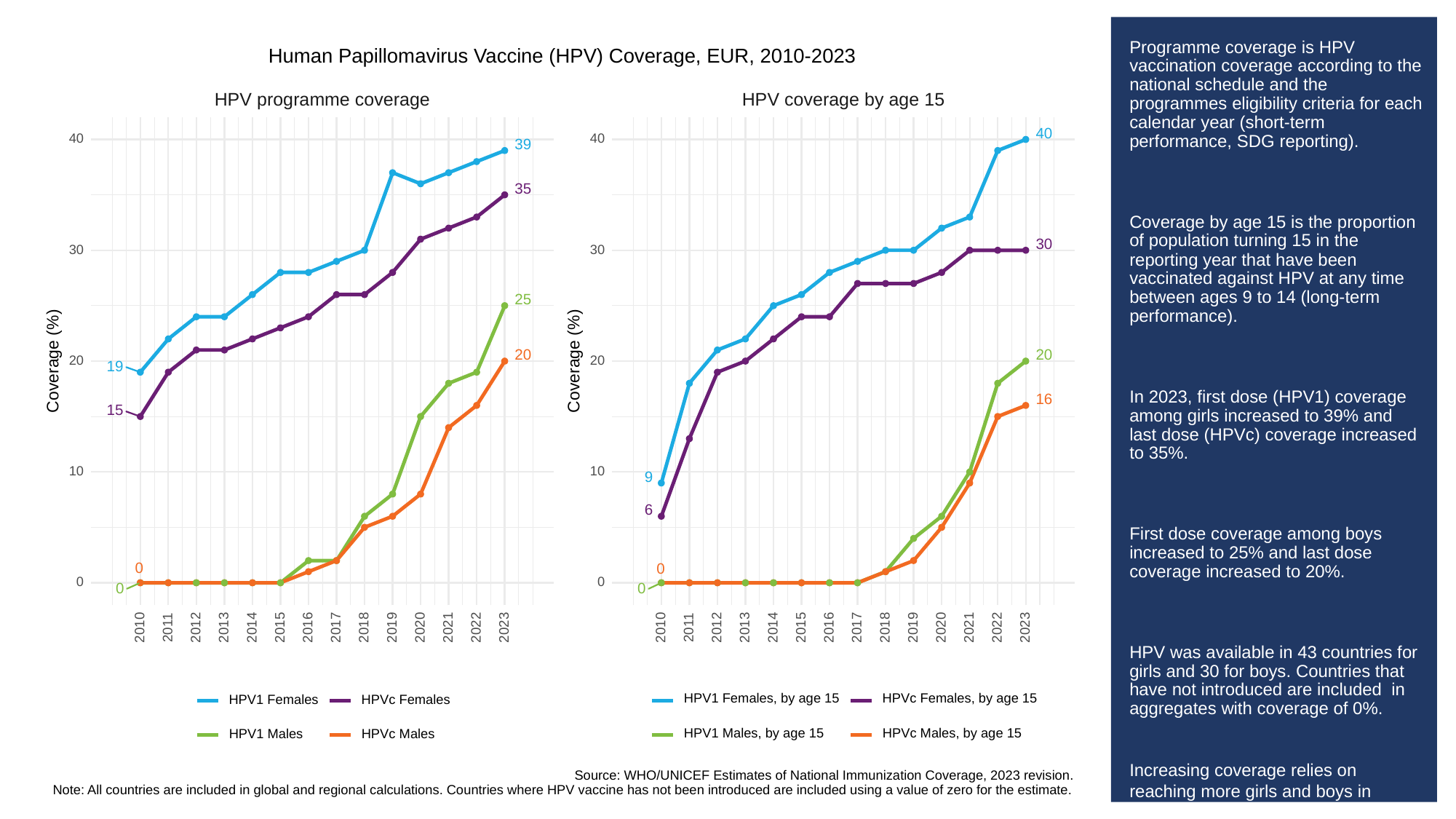

# Programme coverage is HPV vaccination coverage according to the national schedule and the programmes eligibility criteria for each calendar year (short-term performance, SDG reporting).

Coverage by age 15 is the proportion of population turning 15 in the reporting year that have been vaccinated against HPV at any time between ages 9 to 14 (long-term performance).

In 2023, first dose (HPV1) coverage among girls increased to 39% and last dose (HPVc) coverage increased to 35%.

First dose coverage among boys increased to 25% and last dose coverage increased to 20%.

HPV was available in 43 countries for girls and 30 for boys. Countries that have not introduced are included  in aggregates with coverage of 0%.

Increasing coverage relies on reaching more girls and boys in existing programmes and introducing HPV vaccine in countries that have not yet introduced it, particularly low and middle income countries with the highest burden of cervical cancer.

Human Papillomavirus Vaccine (HPV) Coverage, EUR, 2010-2023
HPV coverage by age 15
HPV programme coverage

40
40
40

39

35

30
30
30

25

20
20
Coverage (%)
Coverage (%)
20
20

19

16

15

10
10

9

6

0
0

0
0

0
0
2013
2023
2013
2023
2010
2011
2012
2014
2015
2016
2017
2018
2019
2020
2021
2022
2010
2011
2012
2014
2015
2016
2017
2018
2019
2020
2021
2022
HPV1 Females, by age 15
HPVc Females, by age 15
HPV1 Females
HPVc Females

HPV1 Males, by age 15
HPVc Males, by age 15
HPV1 Males
HPVc Males

Source: WHO/UNICEF Estimates of National Immunization Coverage, 2023 revision.
Note: All countries are included in global and regional calculations. Countries where HPV vaccine has not been introduced are included using a value of zero for the estimate.